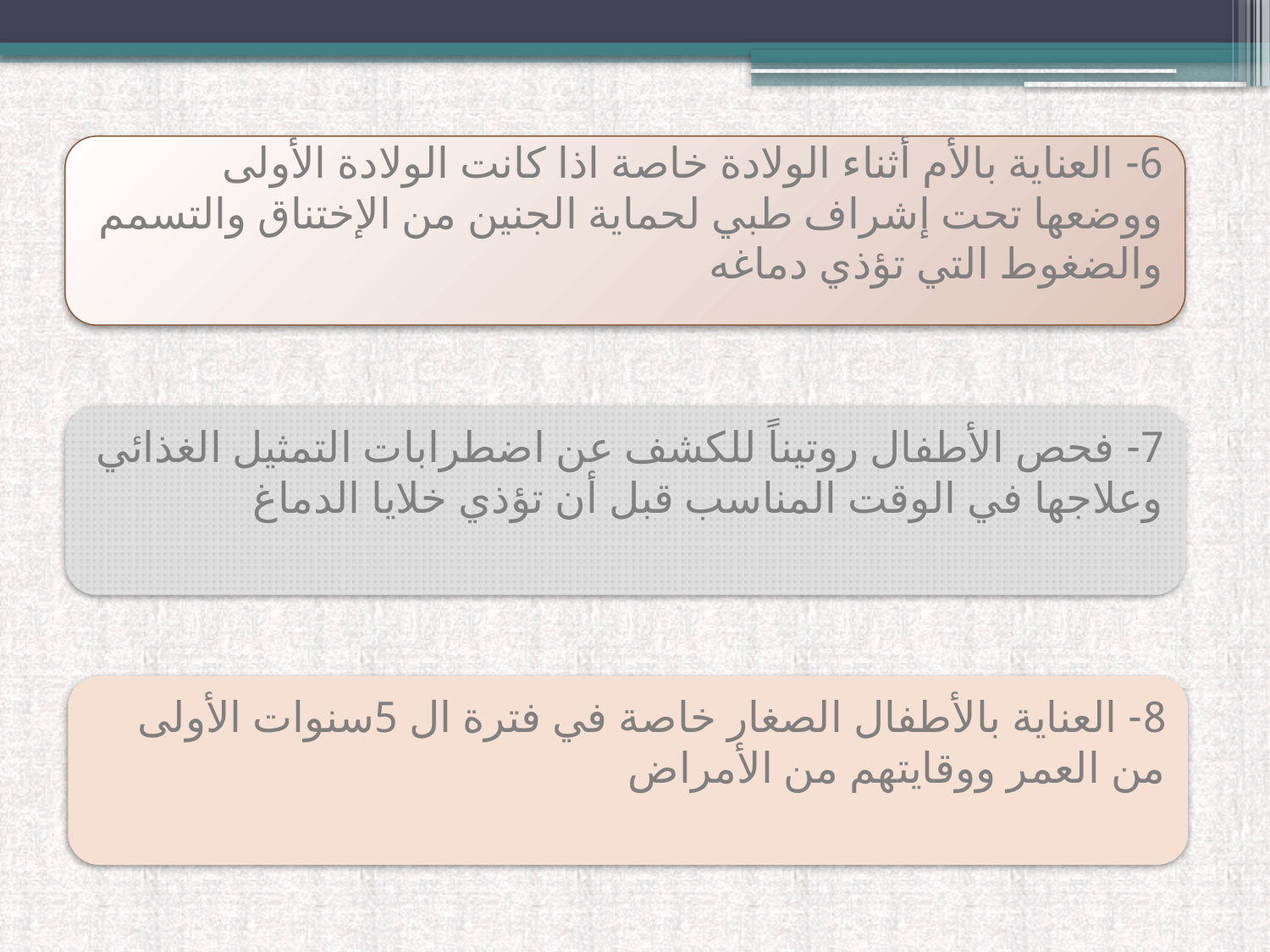

6- العناية بالأم أثناء الولادة خاصة اذا كانت الولادة الأولى ووضعها تحت إشراف طبي لحماية الجنين من الإختناق والتسمم والضغوط التي تؤذي دماغه

7- فحص الأطفال روتيناً للكشف عن اضطرابات التمثيل الغذائي وعلاجها في الوقت المناسب قبل أن تؤذي خلايا الدماغ

8- العناية بالأطفال الصغار خاصة في فترة ال 5سنوات الأولى من العمر ووقايتهم من الأمراض